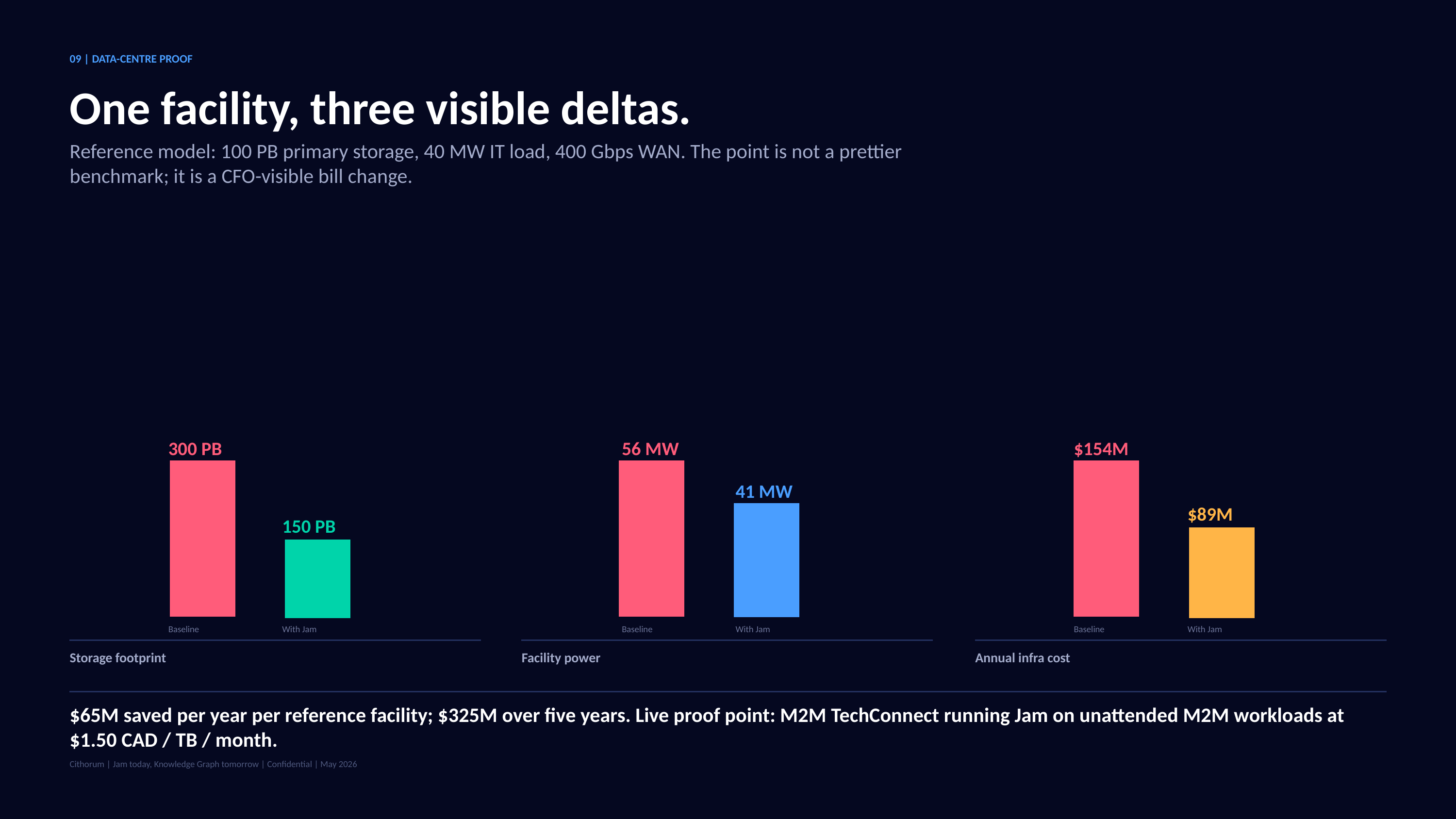

09 | DATA-CENTRE PROOF
One facility, three visible deltas.
Reference model: 100 PB primary storage, 40 MW IT load, 400 Gbps WAN. The point is not a prettier benchmark; it is a CFO-visible bill change.
300 PB
56 MW
$154M

41 MW
$89M

150 PB

Baseline
With Jam
Baseline
With Jam
Baseline
With Jam

Storage footprint
Facility power
Annual infra cost

$65M saved per year per reference facility; $325M over five years. Live proof point: M2M TechConnect running Jam on unattended M2M workloads at $1.50 CAD / TB / month.
Cithorum | Jam today, Knowledge Graph tomorrow | Confidential | May 2026